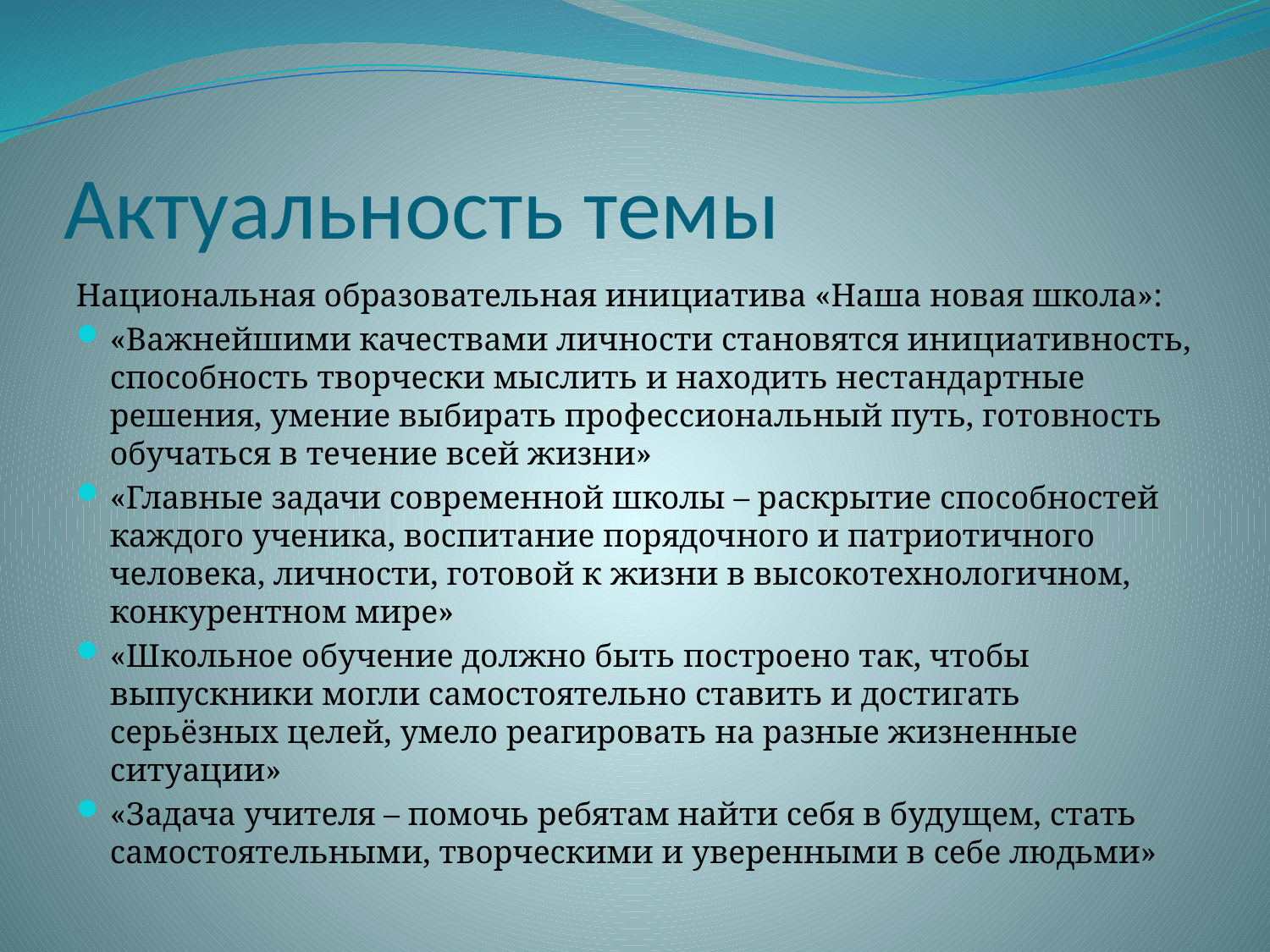

# Актуальность темы
Национальная образовательная инициатива «Наша новая школа»:
«Важнейшими качествами личности становятся инициативность, способность творчески мыслить и находить нестандартные решения, умение выбирать профессиональный путь, готовность обучаться в течение всей жизни»
«Главные задачи современной школы – раскрытие способностей каждого ученика, воспитание порядочного и патриотичного человека, личности, готовой к жизни в высокотехнологичном, конкурентном мире»
«Школьное обучение должно быть построено так, чтобы выпускники могли самостоятельно ставить и достигать серьёзных целей, умело реагировать на разные жизненные ситуации»
«Задача учителя – помочь ребятам найти себя в будущем, стать самостоятельными, творческими и уверенными в себе людьми»